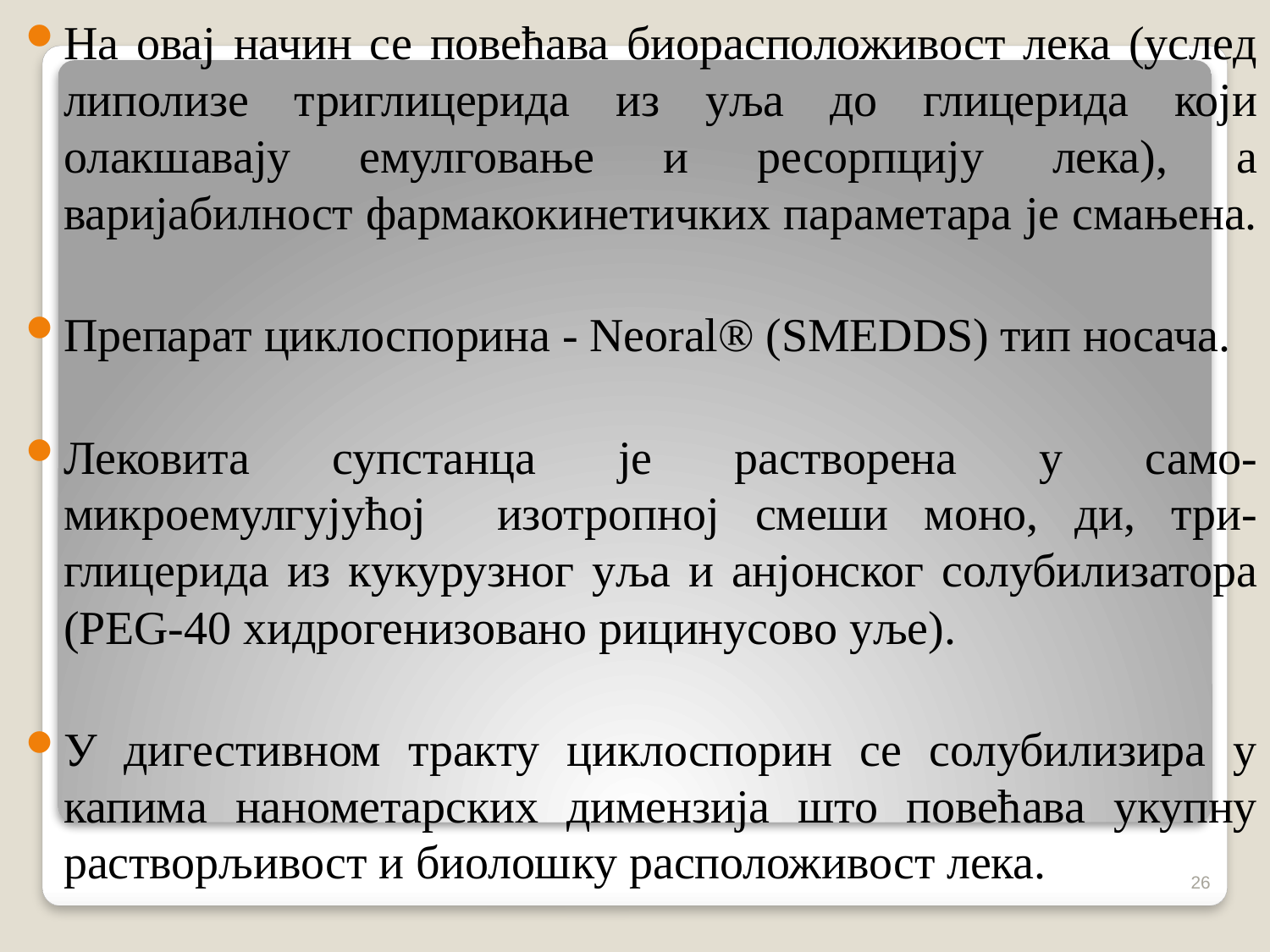

На овај начин се повећава биорасположивост лека (услед липолизе триглицерида из уља до глицерида који олакшавају емулговање и ресорпцију лека), а варијабилност фармакокинетичких параметара је смањена.

Препарат циклоспорина - Neoral® (SMEDDS) тип носача.

Лековита супстанца је растворена у само-микроемулгујућој  изотропној смеши моно, ди, три-глицерида из кукурузног уља и анјонског солубилизатора (PEG-40 хидрогенизовано рицинусово уље).

У дигестивном тракту циклоспорин се солубилизира у капима нанометарских димензија што повећава укупну растворљивост и биолошку расположивост лека.
26